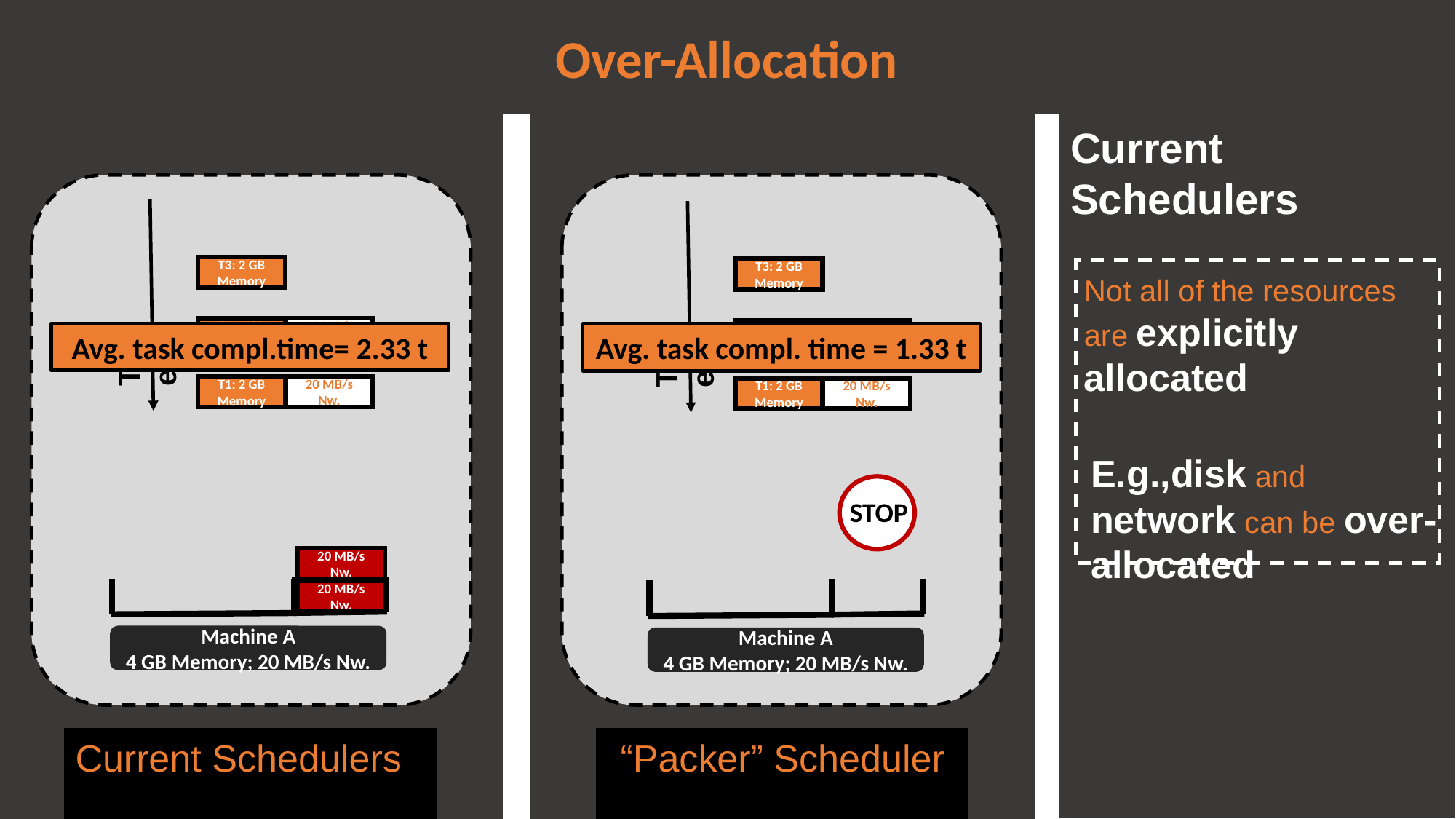

Over-Allocation

Current Schedulers

T3: 2 GB
Memory
T3: 2 GB
Memory

Not all of the resources are explicitly allocated
20 MB/s Nw.
T2: 2 GB
Memory
20 MB/s Nw.
T2: 2 GB
Memory
Avg. task compl.time= 2.33 t
Avg. task compl. time = 1.33 t
Time
Time
20 MB/s Nw.
T1: 2 GB
Memory
20 MB/s Nw.
T1: 2 GB
Memory
E.g.,disk and network can be over-allocated

STOP
20 MB/s Nw.
20 MB/s Nw.
Machine A
4 GB Memory; 20 MB/s Nw.
Machine A
4 GB Memory; 20 MB/s Nw.
Current Schedulers
 “Packer” Scheduler
6